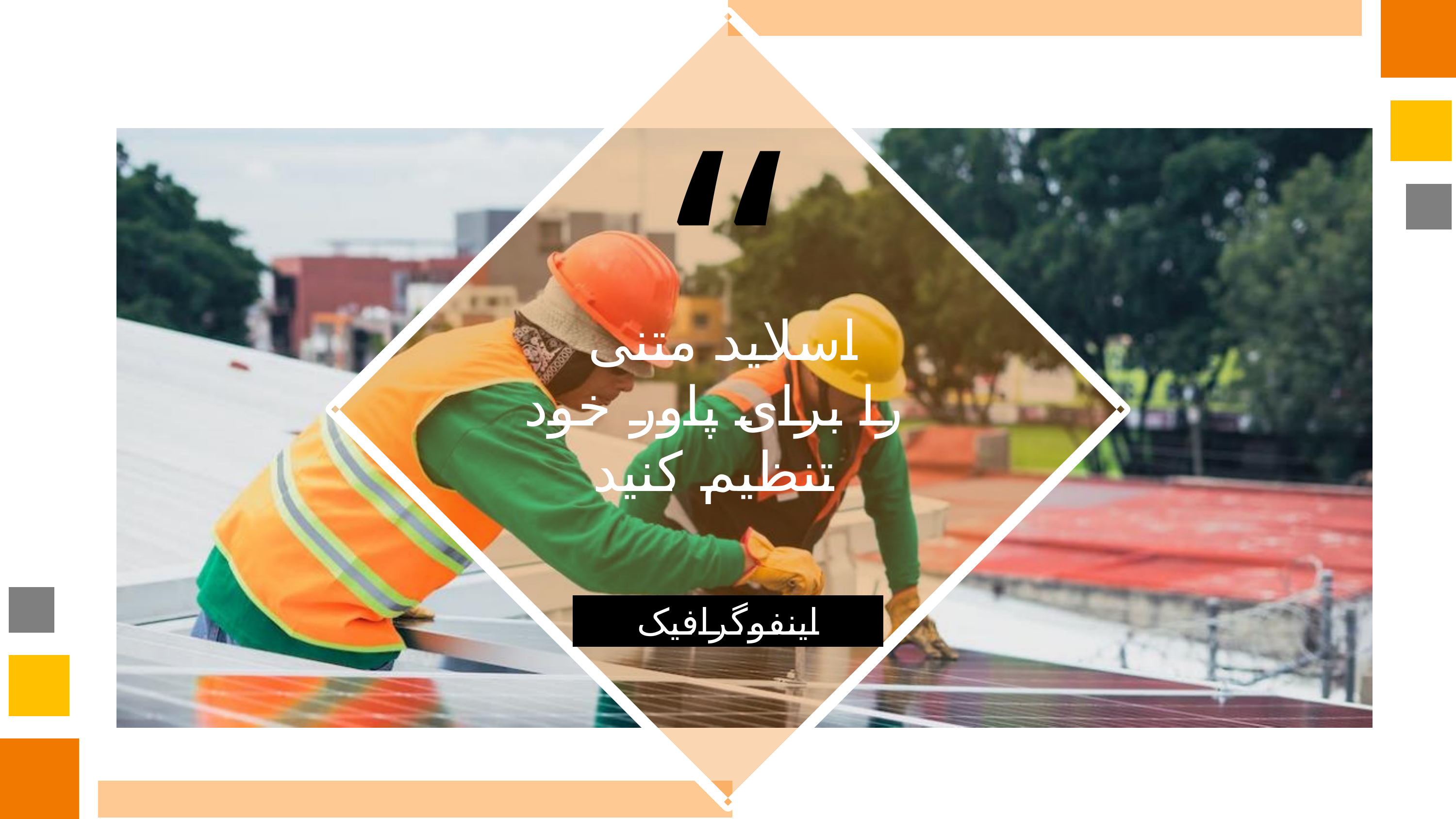

“

اسلاید متنی
 را برای پاور خود
 تنظیم کنید

اینفوگرافیک